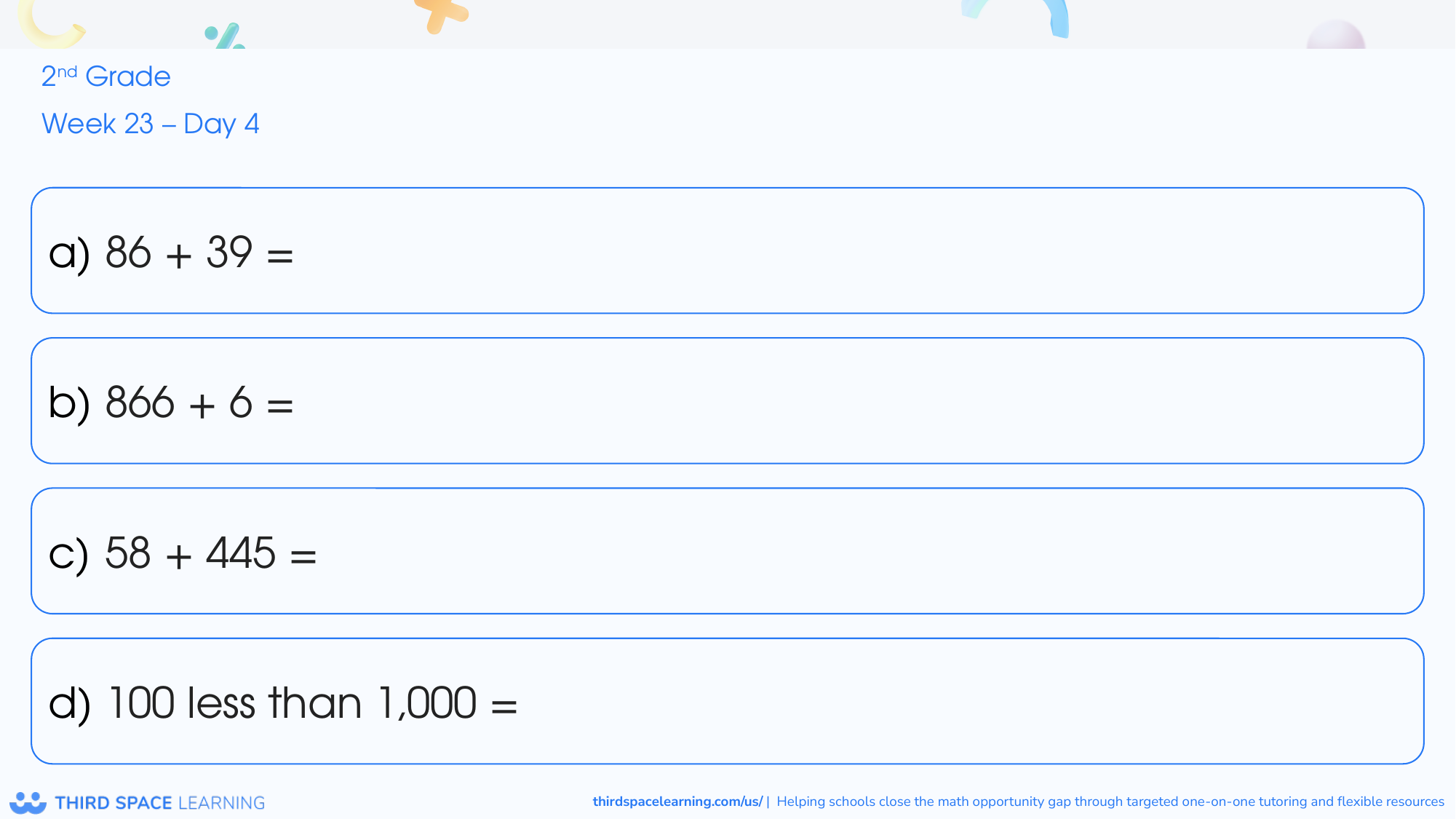

2nd Grade
Week 23 – Day 4
86 + 39 =
866 + 6 =
58 + 445 =
100 less than 1,000 =